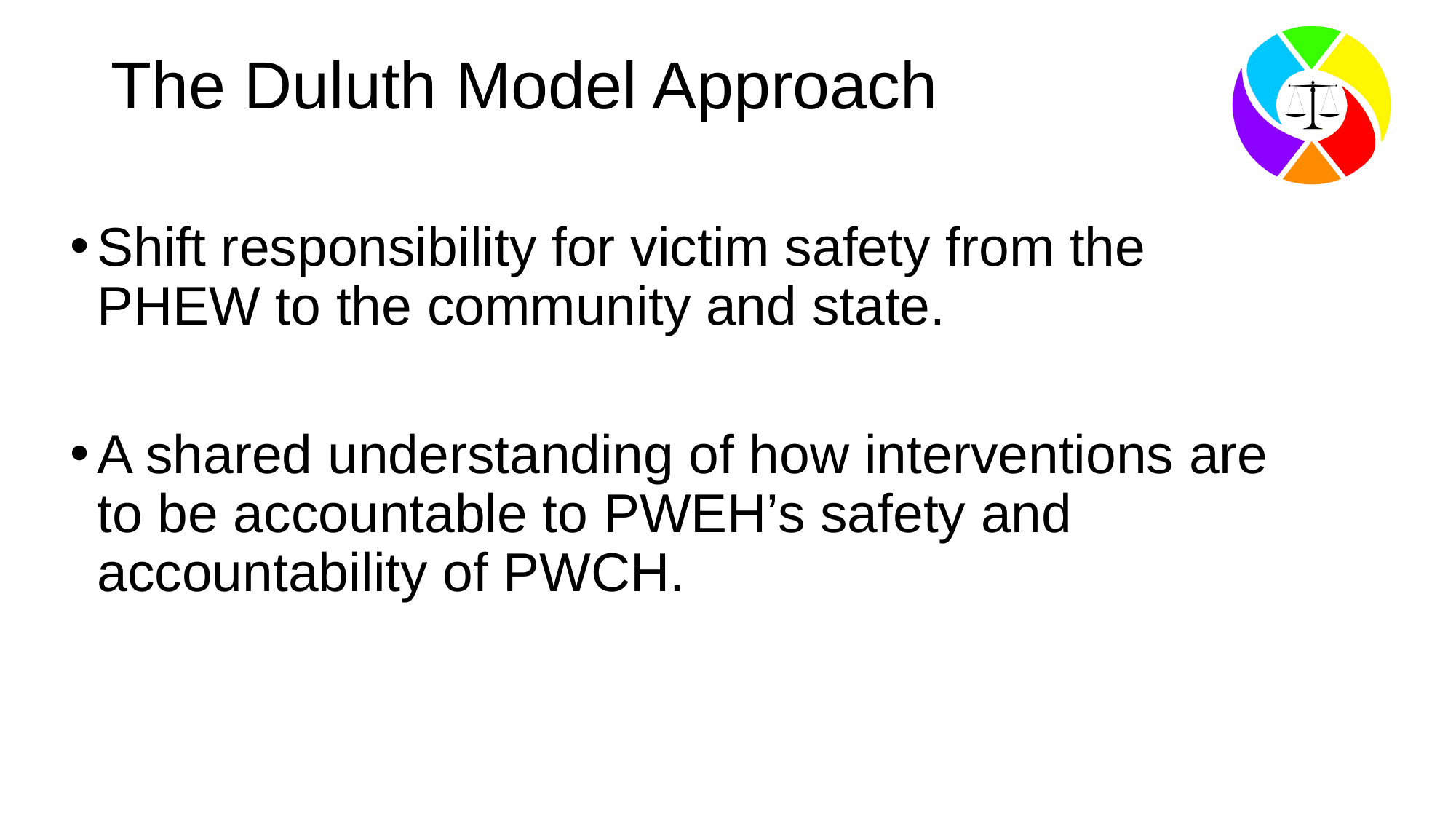

# The Duluth Model Approach
Shift responsibility for victim safety from the PHEW to the community and state.

A shared understanding of how interventions are to be accountable to PWEH’s safety and  accountability of PWCH.